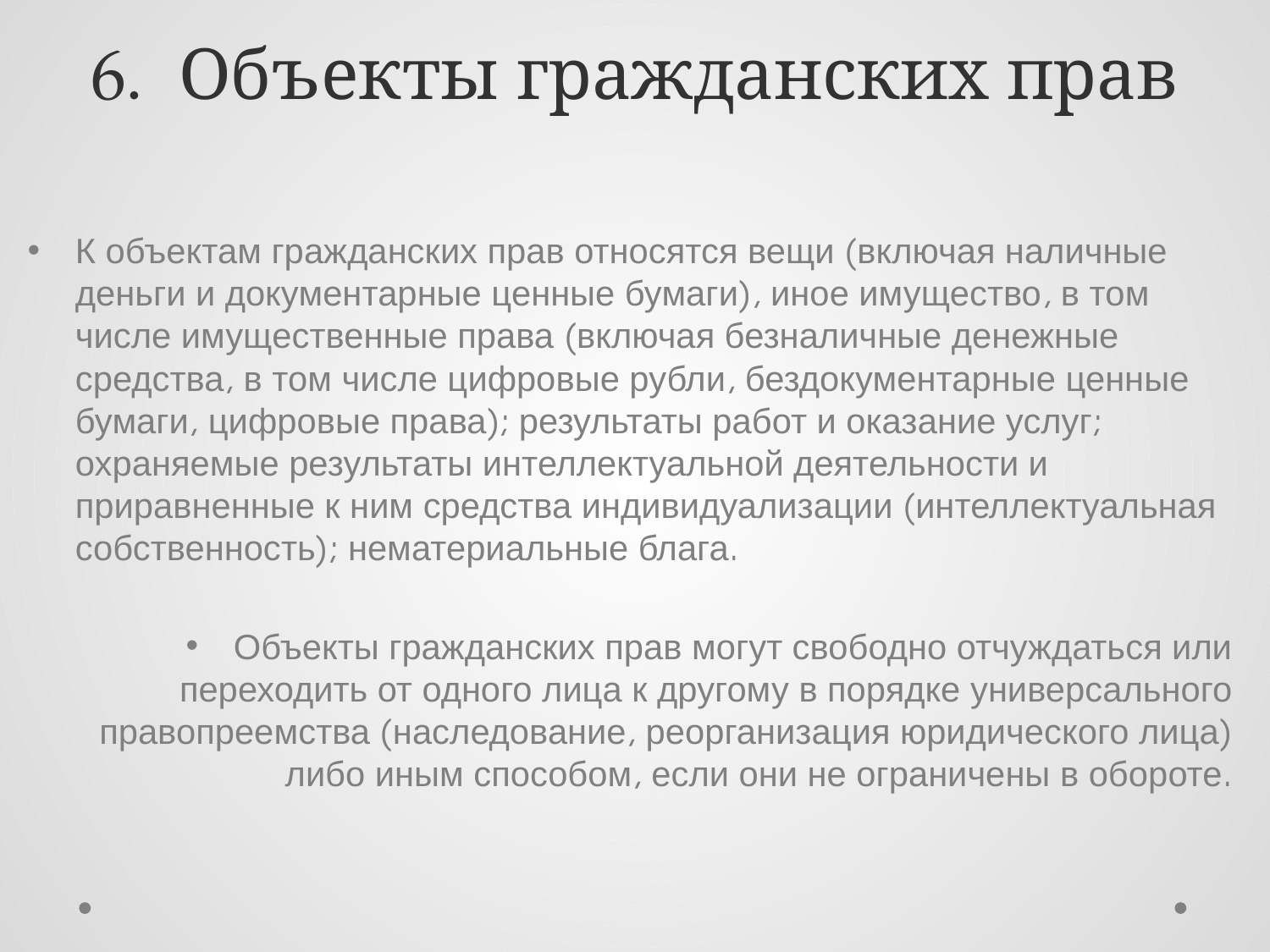

# 6.  Объекты гражданских прав
К объектам гражданских прав относятся вещи (включая наличные деньги и документарные ценные бумаги), иное имущество, в том числе имущественные права (включая безналичные денежные средства, в том числе цифровые рубли, бездокументарные ценные бумаги, цифровые права); результаты работ и оказание услуг; охраняемые результаты интеллектуальной деятельности и приравненные к ним средства индивидуализации (интеллектуальная собственность); нематериальные блага.

Объекты гражданских прав могут свободно отчуждаться или переходить от одного лица к другому в порядке универсального правопреемства (наследование, реорганизация юридического лица) либо иным способом, если они не ограничены в обороте.